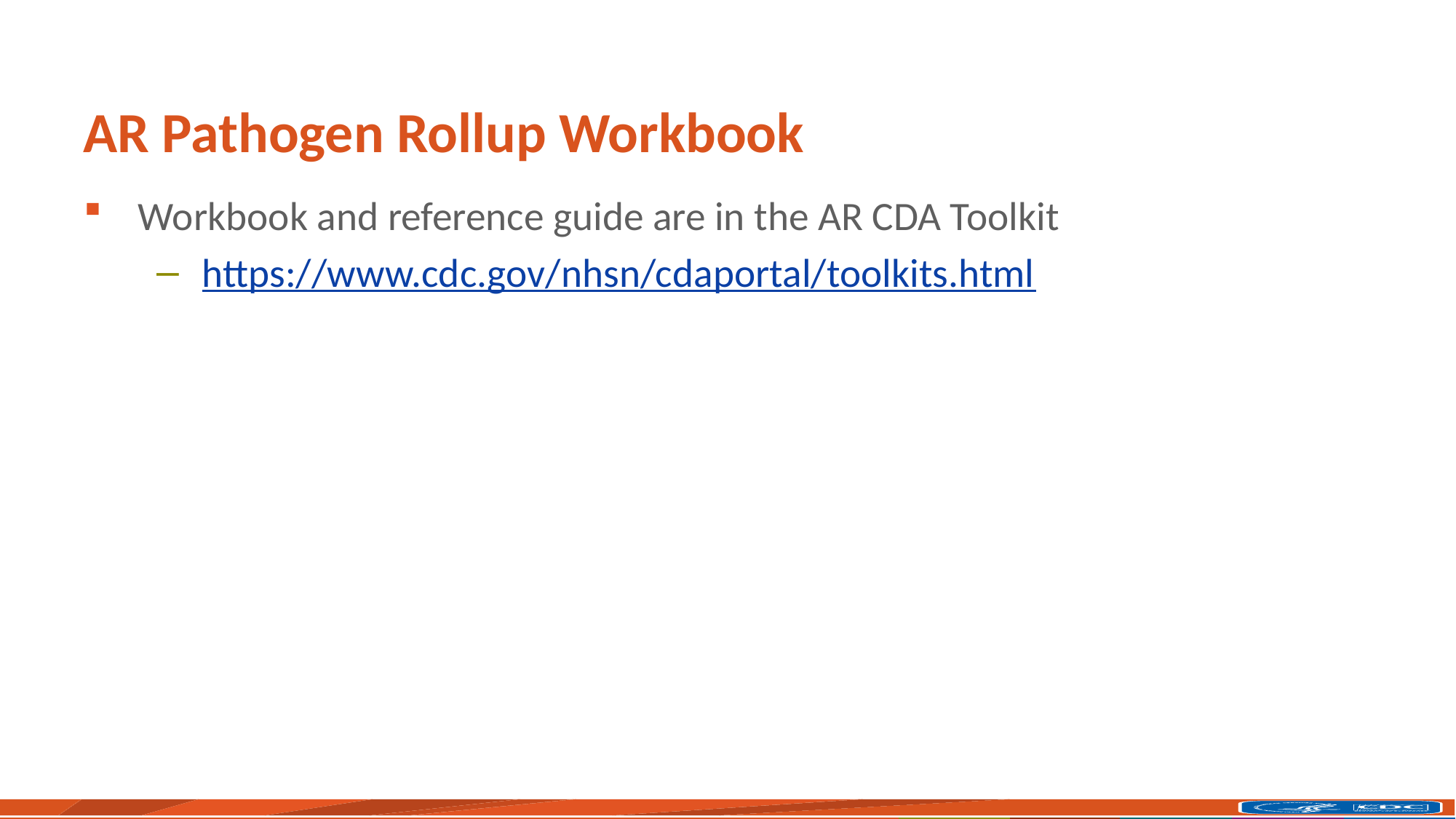

# AR Pathogen Rollup Workbook
Workbook and reference guide are in the AR CDA Toolkit
https://www.cdc.gov/nhsn/cdaportal/toolkits.html